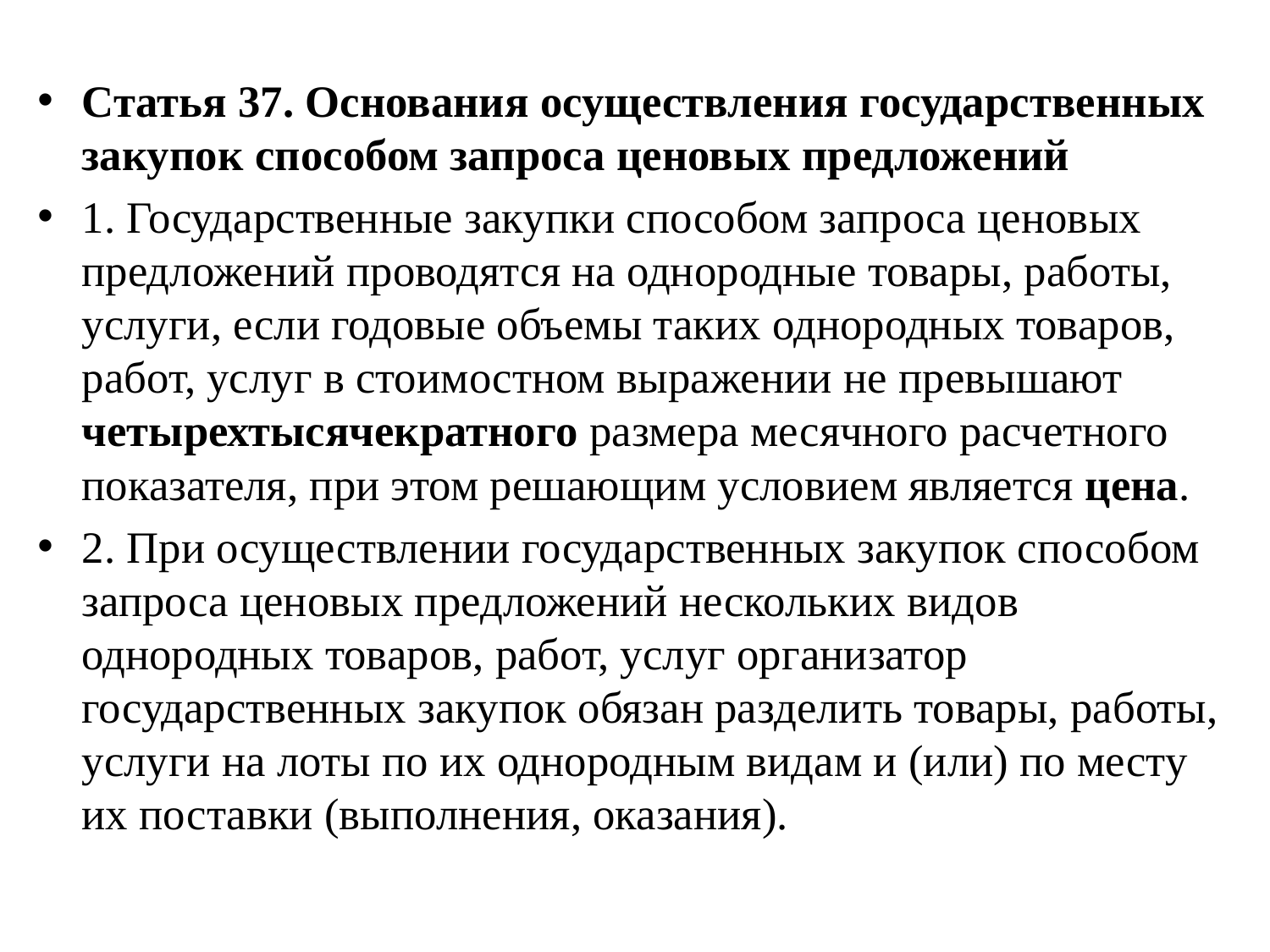

Статья 37. Основания осуществления государственных закупок способом запроса ценовых предложений
1. Государственные закупки способом запроса ценовых предложений проводятся на однородные товары, работы, услуги, если годовые объемы таких однородных товаров, работ, услуг в стоимостном выражении не превышают четырехтысячекратного размера месячного расчетного показателя, при этом решающим условием является цена.
2. При осуществлении государственных закупок способом запроса ценовых предложений нескольких видов однородных товаров, работ, услуг организатор государственных закупок обязан разделить товары, работы, услуги на лоты по их однородным видам и (или) по месту их поставки (выполнения, оказания).